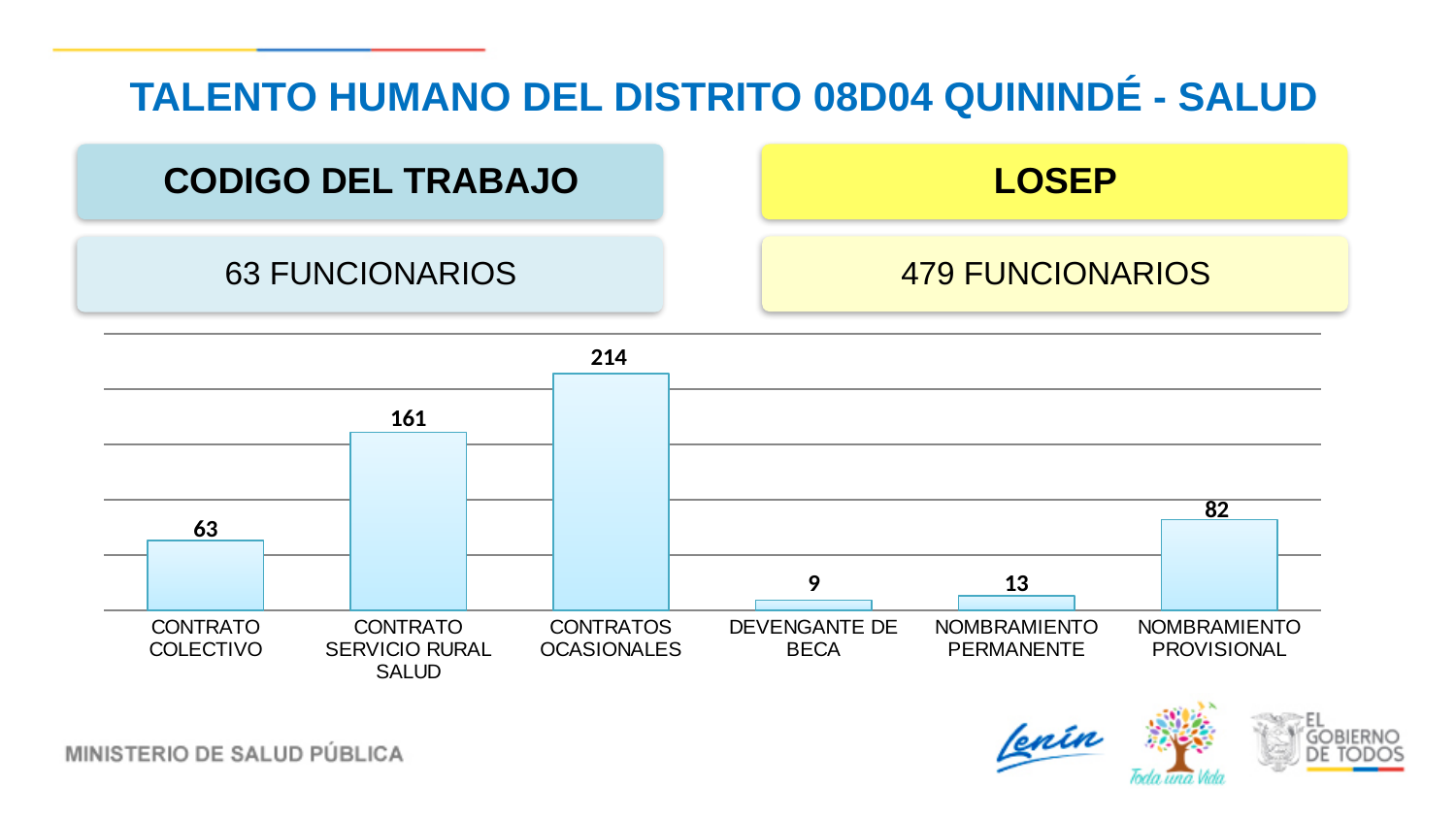

TALENTO HUMANO DEL DISTRITO 08D04 QUININDÉ - SALUD
CODIGO DEL TRABAJO
63 FUNCIONARIOS
LOSEP
479 FUNCIONARIOS

### Chart

| Category |  |
|---|---|
| CONTRATO COLECTIVO | 63.0 |
| CONTRATO SERVICIO RURAL SALUD | 161.0 |
| CONTRATOS OCASIONALES | 214.0 |
| DEVENGANTE DE BECA | 9.0 |
| NOMBRAMIENTO PERMANENTE | 13.0 |
| NOMBRAMIENTO PROVISIONAL | 82.0 |